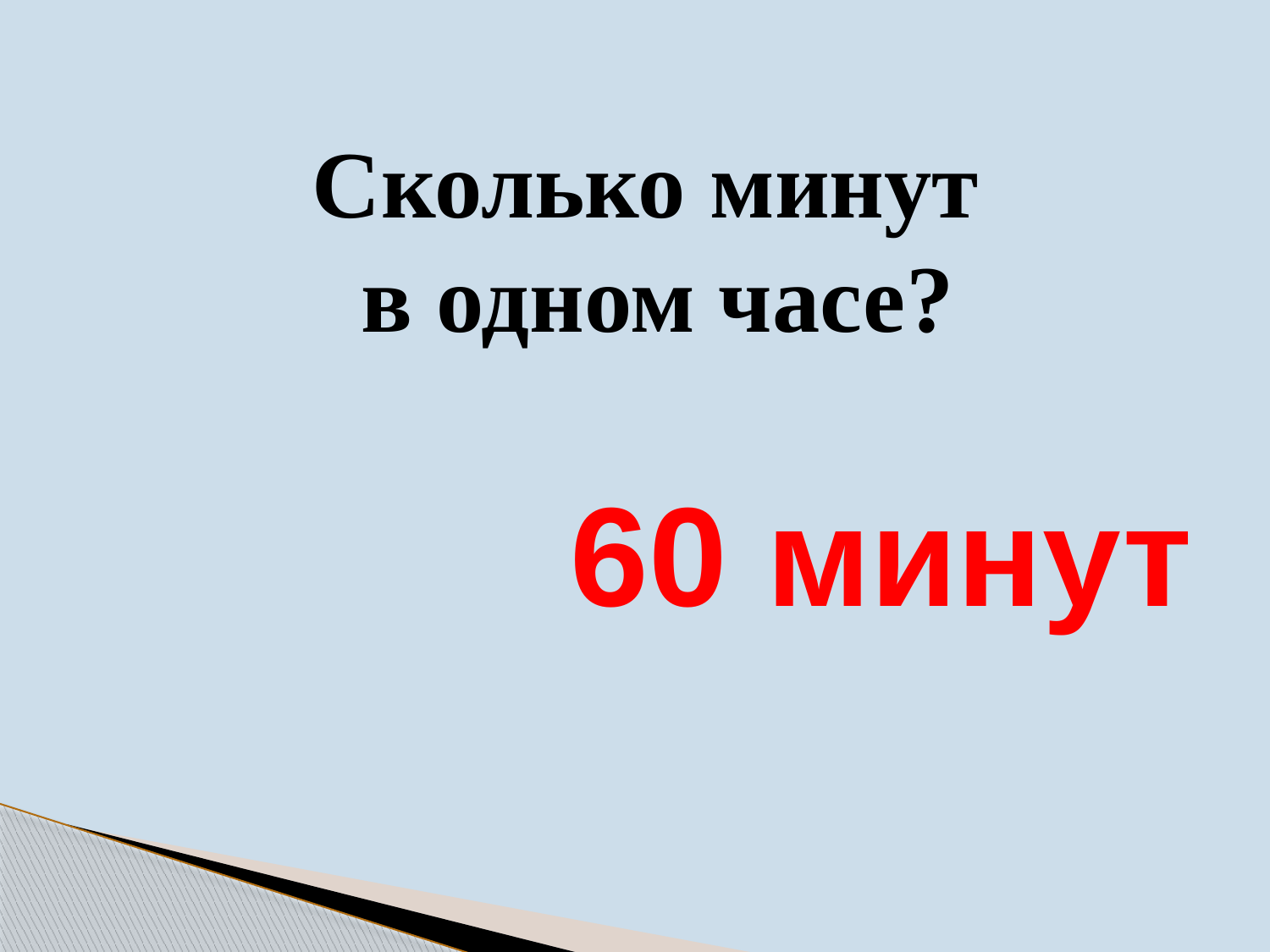

Сколько минут
в одном часе?

60 минут